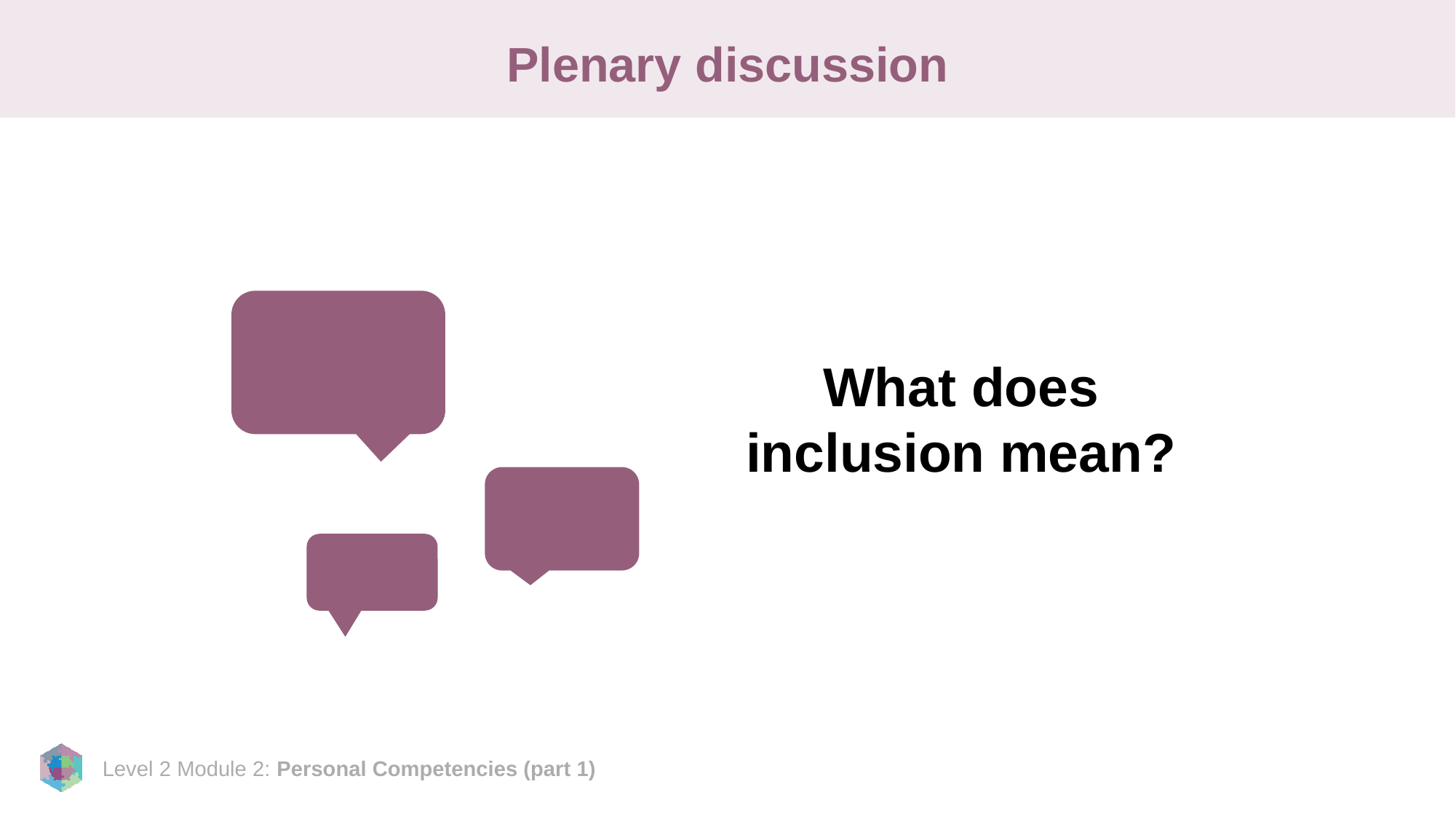

# Plenary discussion

What does inclusion mean?